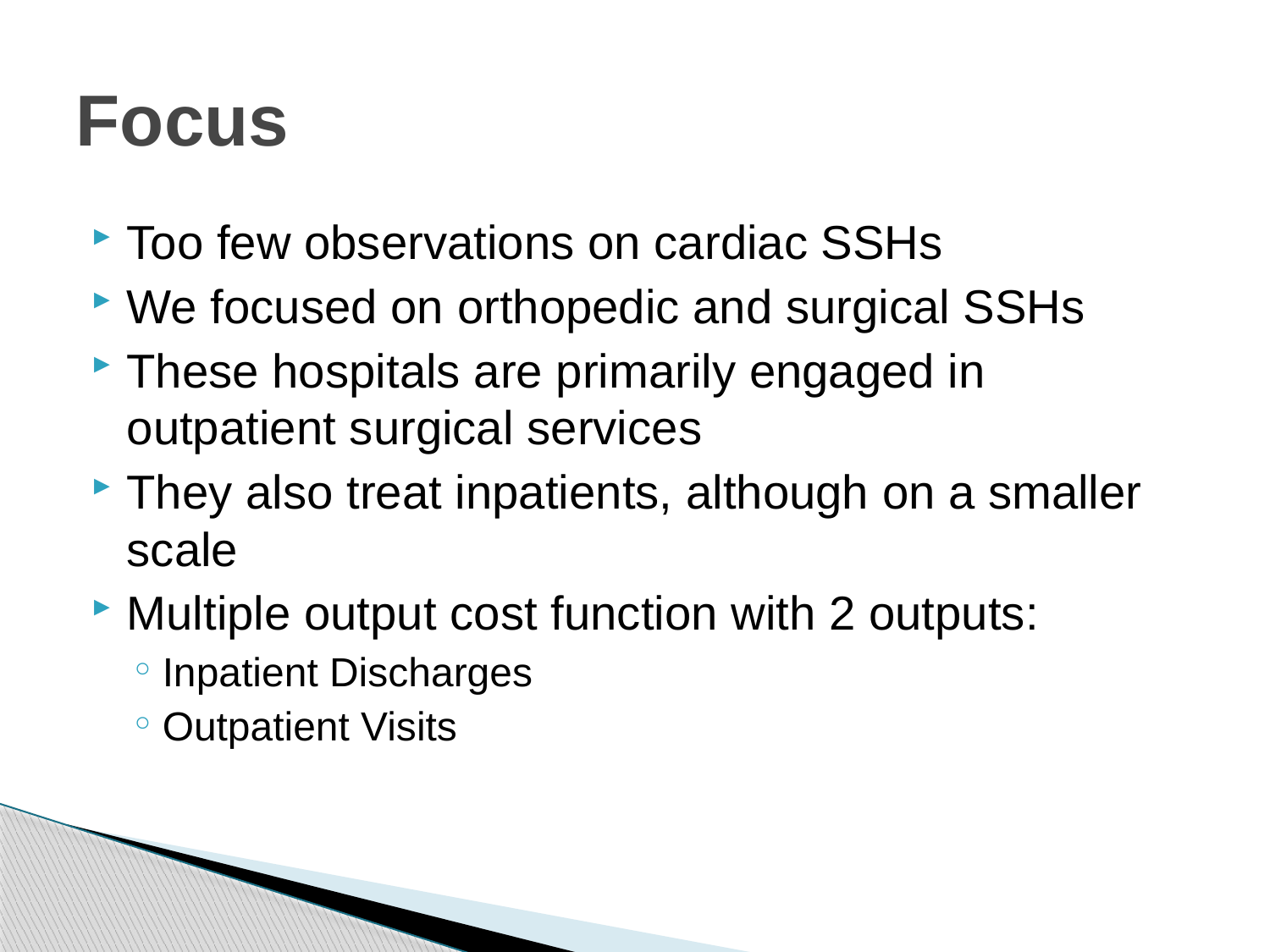

# Focus
Too few observations on cardiac SSHs
We focused on orthopedic and surgical SSHs
These hospitals are primarily engaged in outpatient surgical services
They also treat inpatients, although on a smaller scale
Multiple output cost function with 2 outputs:
Inpatient Discharges
Outpatient Visits